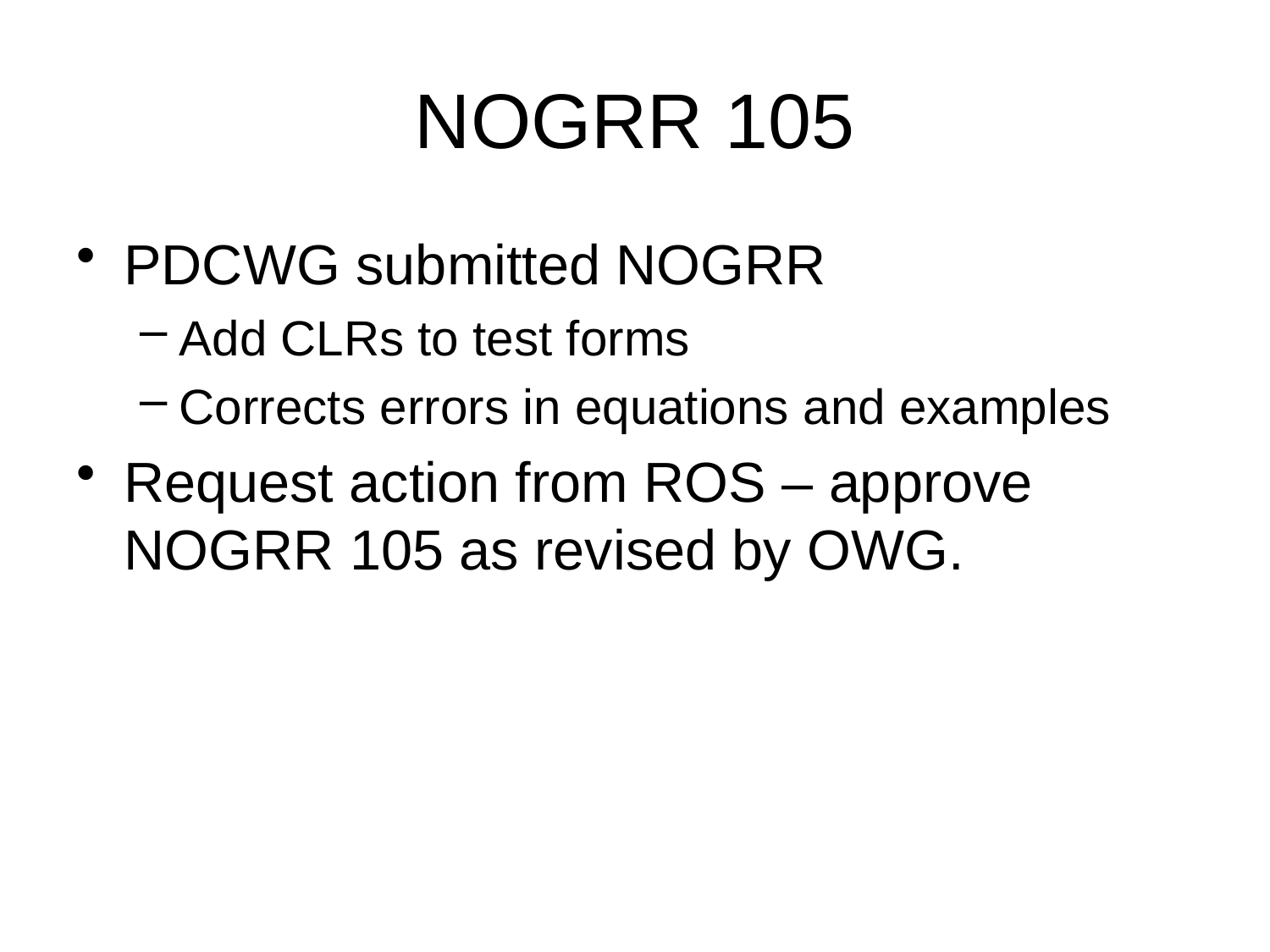

# NOGRR 105
PDCWG submitted NOGRR
Add CLRs to test forms
Corrects errors in equations and examples
Request action from ROS – approve NOGRR 105 as revised by OWG.